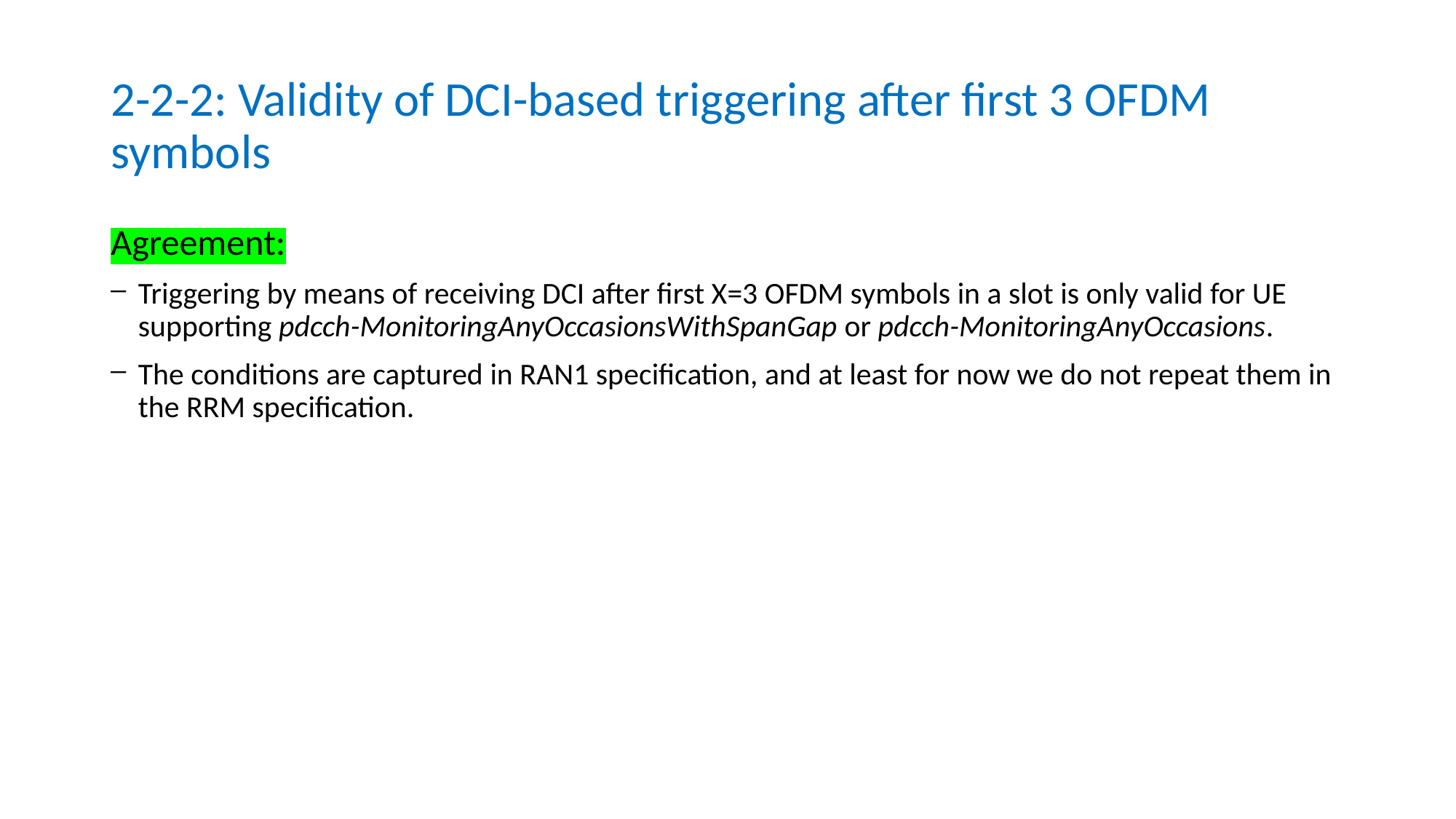

# 2-2-2: Validity of DCI-based triggering after first 3 OFDM symbols
Agreement:
Triggering by means of receiving DCI after first X=3 OFDM symbols in a slot is only valid for UE supporting pdcch-MonitoringAnyOccasionsWithSpanGap or pdcch-MonitoringAnyOccasions.
The conditions are captured in RAN1 specification, and at least for now we do not repeat them in the RRM specification.